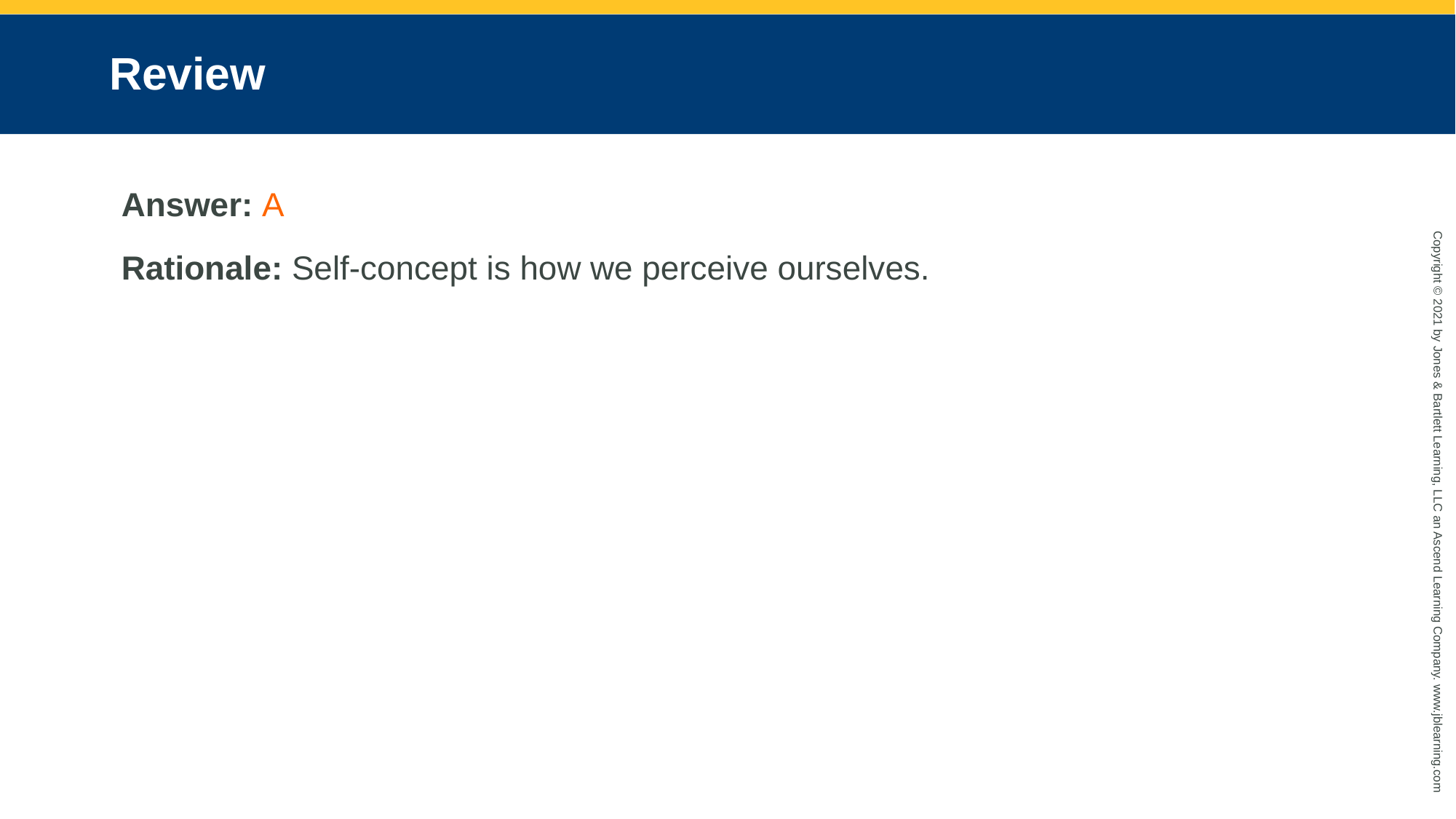

# Review
Answer: A
Rationale: Self-concept is how we perceive ourselves.